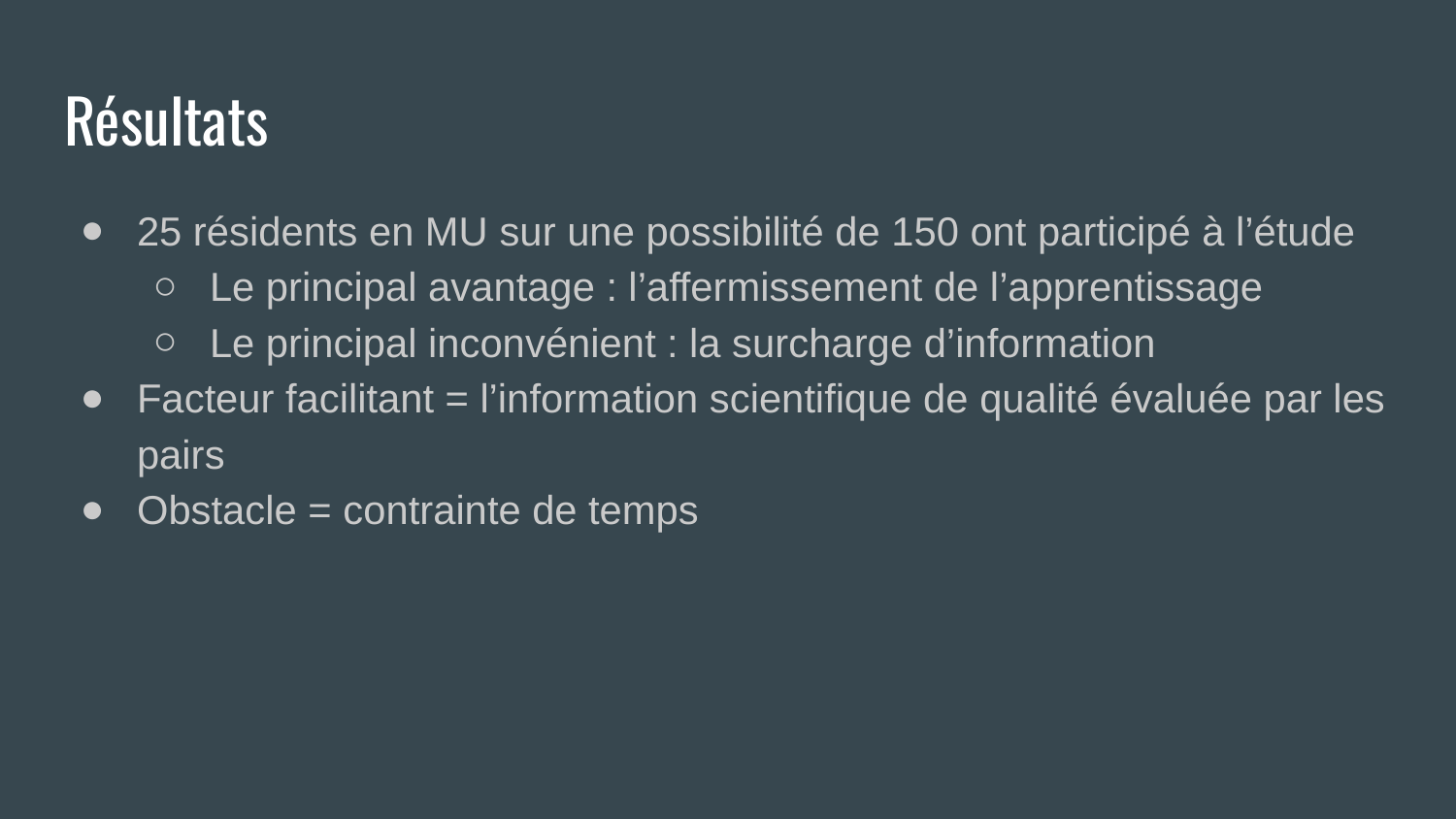

# Résultats
25 résidents en MU sur une possibilité de 150 ont participé à l’étude
Le principal avantage : l’affermissement de l’apprentissage
Le principal inconvénient : la surcharge d’information
Facteur facilitant = l’information scientifique de qualité évaluée par les pairs
Obstacle = contrainte de temps